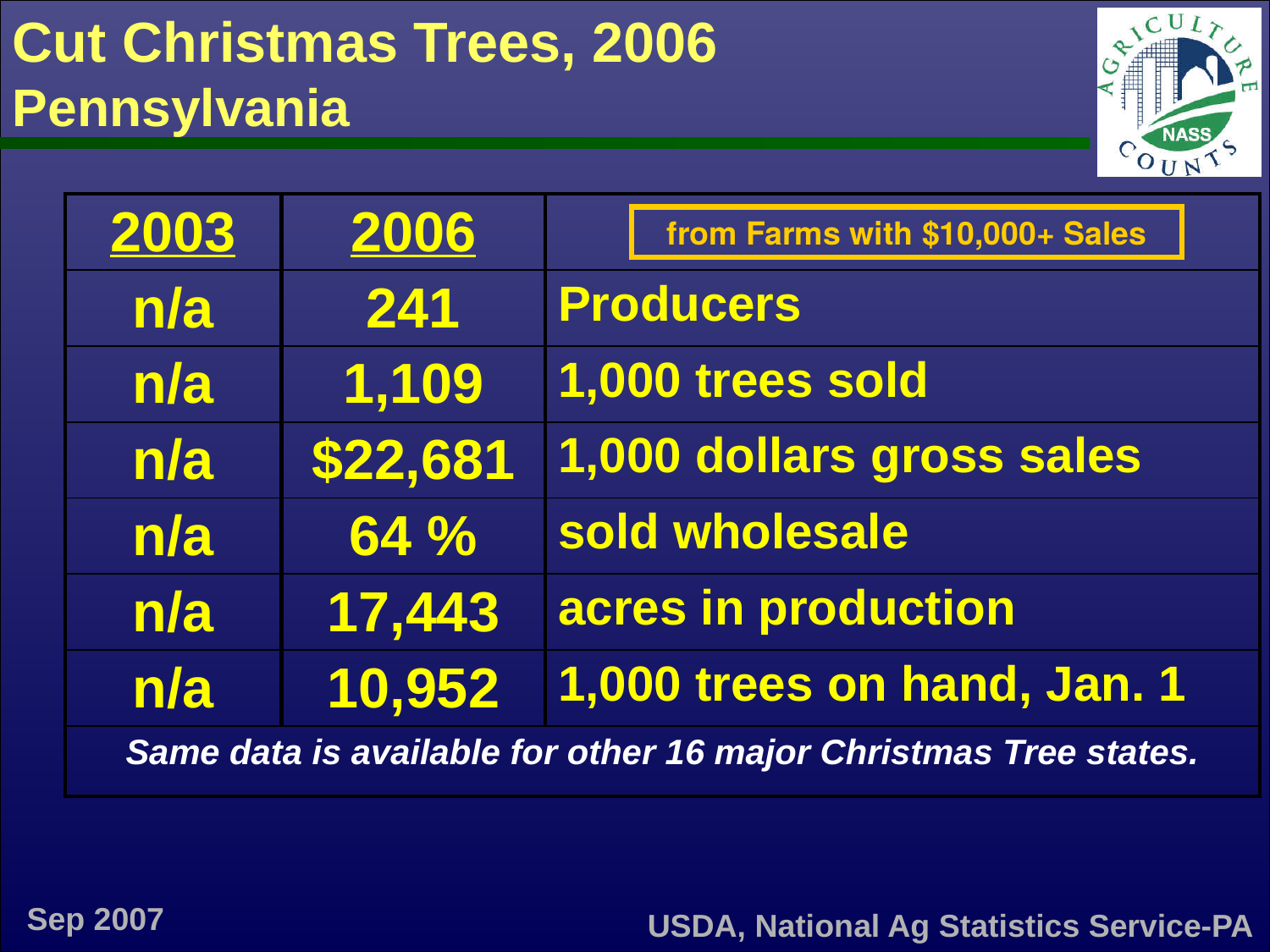

Cut Christmas Trees, 2006
Pennsylvania
| 2003 | 2006 |  |
| --- | --- | --- |
| n/a | 241 | Producers |
| n/a | 1,109 | 1,000 trees sold |
| n/a | $22,681 | 1,000 dollars gross sales |
| n/a | 64 % | sold wholesale |
| n/a | 17,443 | acres in production |
| n/a | 10,952 | 1,000 trees on hand, Jan. 1 |
| Same data is available for other 16 major Christmas Tree states. |  |  |
from Farms with $10,000+ Sales
Sep 2007
USDA, National Ag Statistics Service-PA